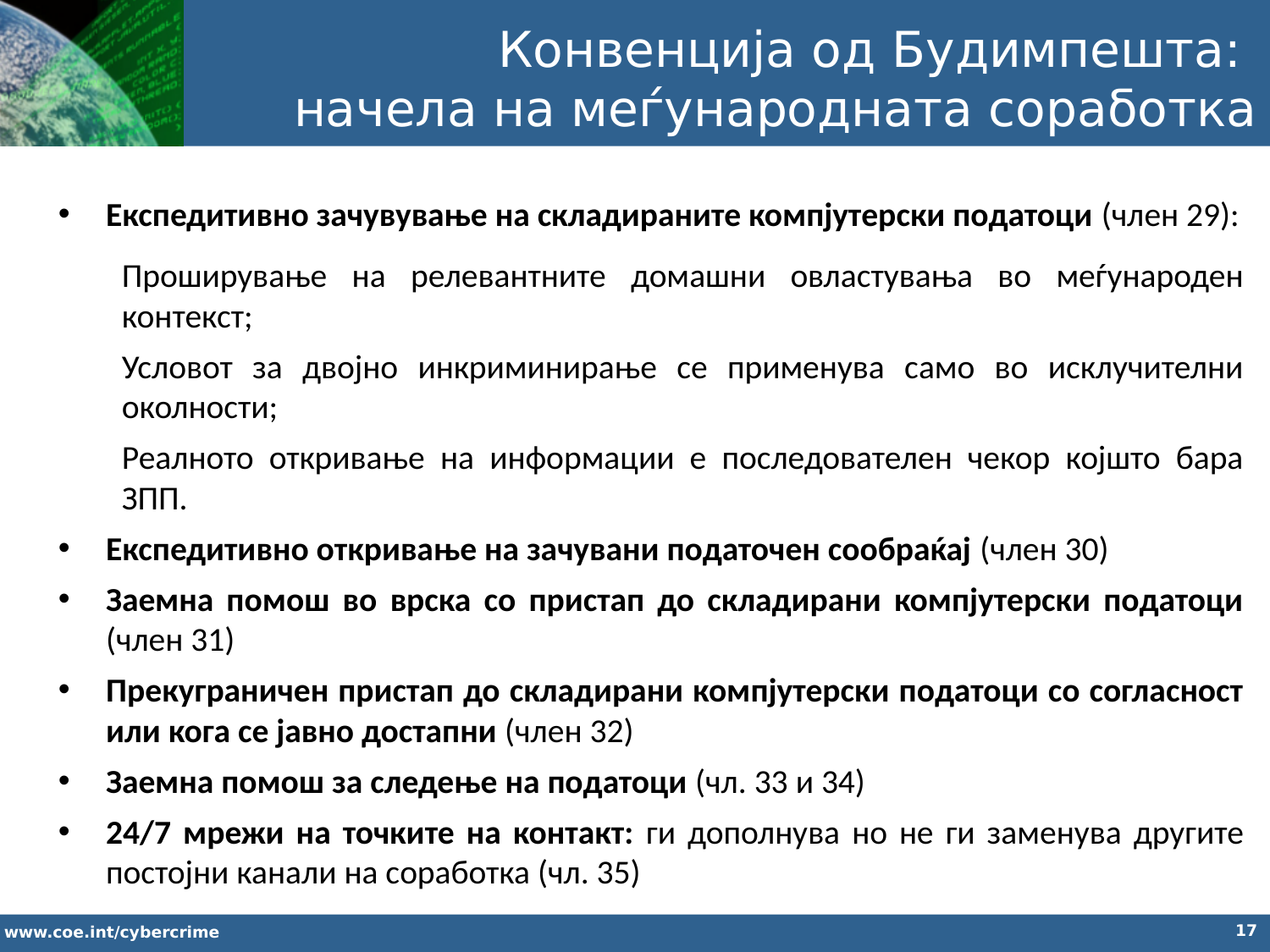

Конвенција од Будимпешта:
начела на меѓународната соработка
Експедитивно зачувување на складираните компјутерски податоци (член 29):
Проширување на релевантните домашни овластувања во меѓународен контекст;
Условот за двојно инкриминирање се применува само во исклучителни околности;
Реалното откривање на информации е последователен чекор којшто бара ЗПП.
Експедитивно откривање на зачувани податочен сообраќај (член 30)
Заемна помош во врска со пристап до складирани компјутерски податоци (член 31)
Прекуграничен пристап до складирани компјутерски податоци со согласност или кога се јавно достапни (член 32)
Заемна помош за следење на податоци (чл. 33 и 34)
24/7 мрежи на точките на контакт: ги дополнува но не ги заменува другите постојни канали на соработка (чл. 35)
17